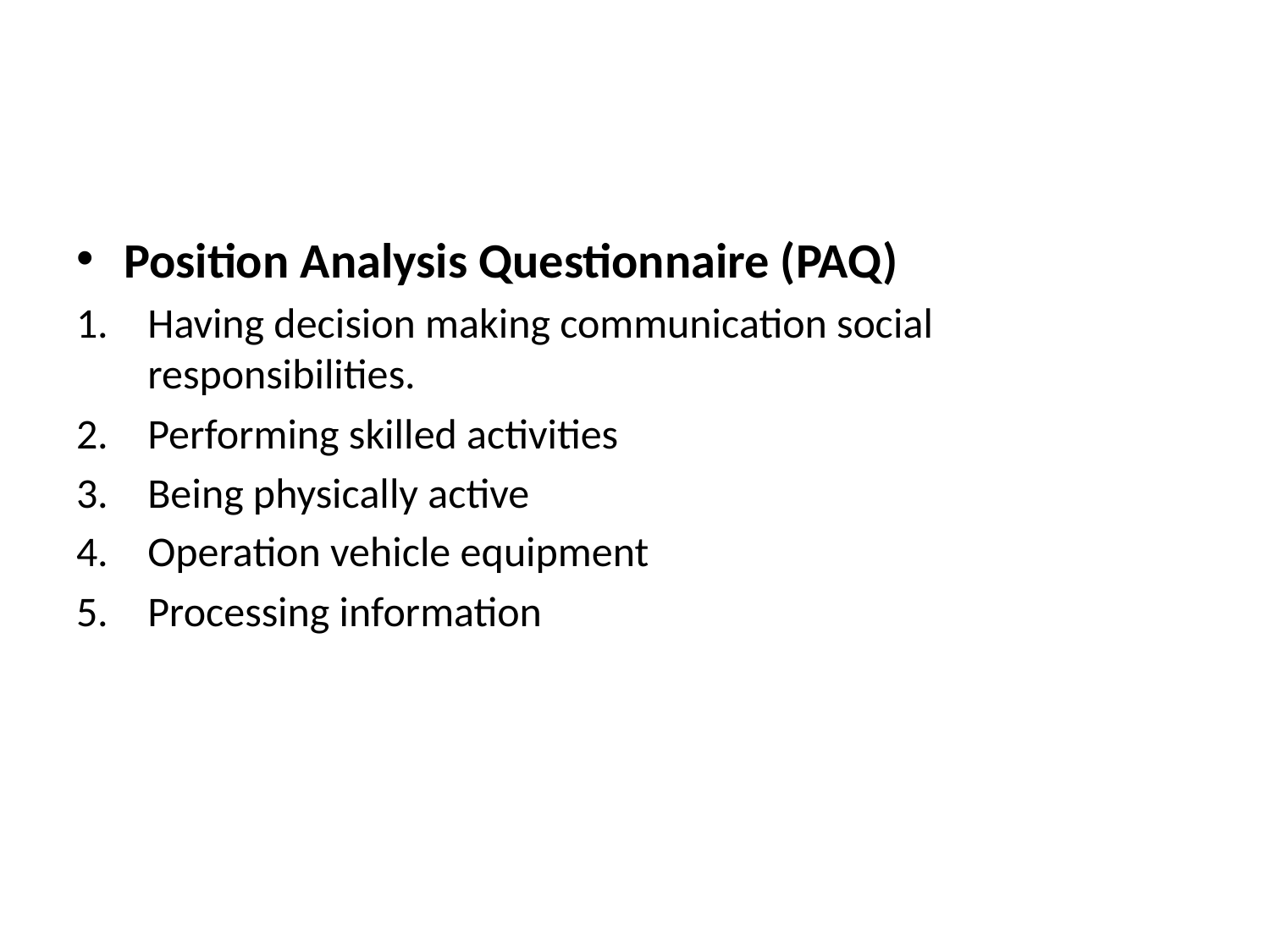

Position Analysis Questionnaire (PAQ)
Having decision making communication social responsibilities.
Performing skilled activities
Being physically active
Operation vehicle equipment
Processing information